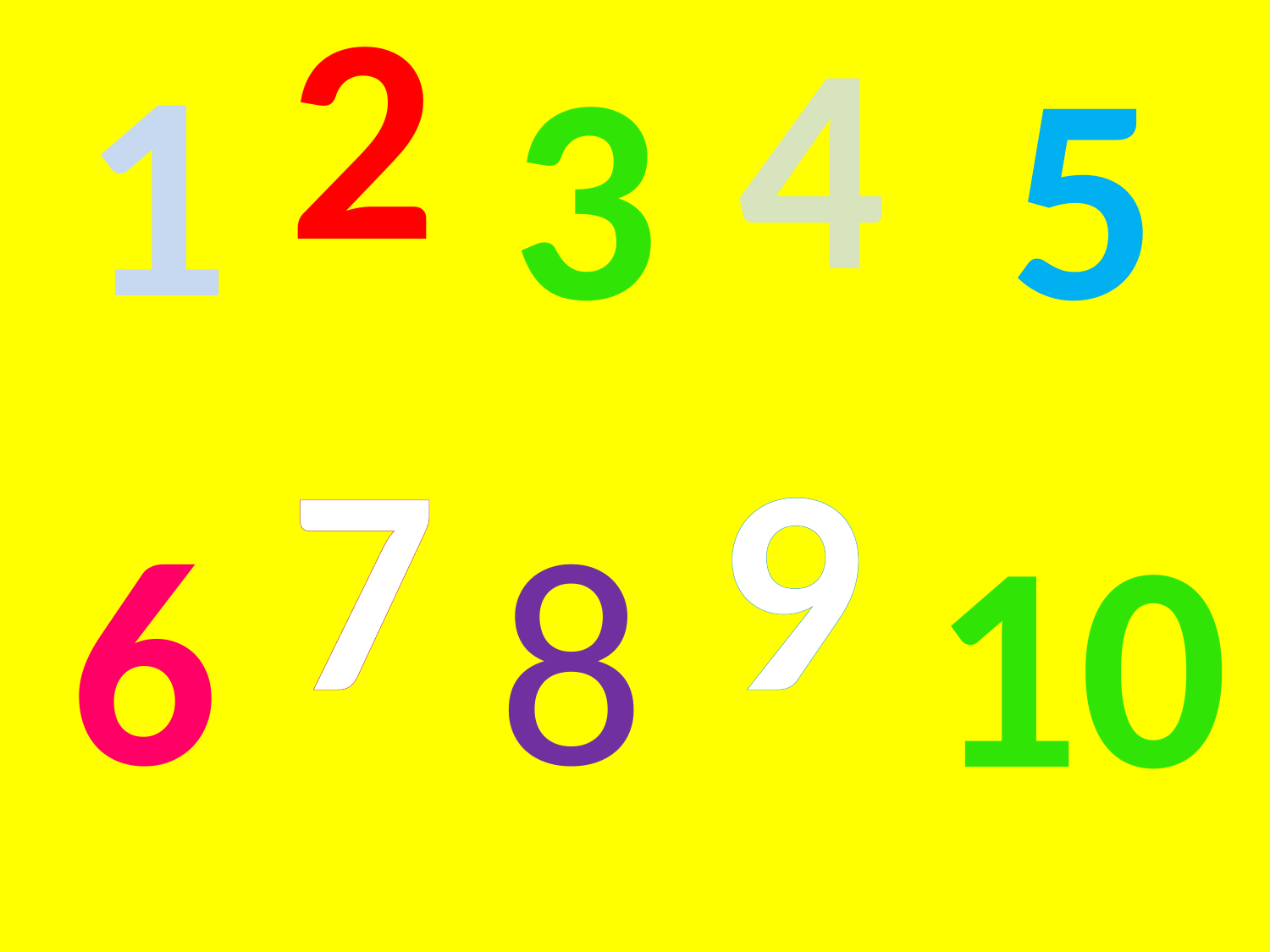

3
5
2
4
1
7
9
6
8
10